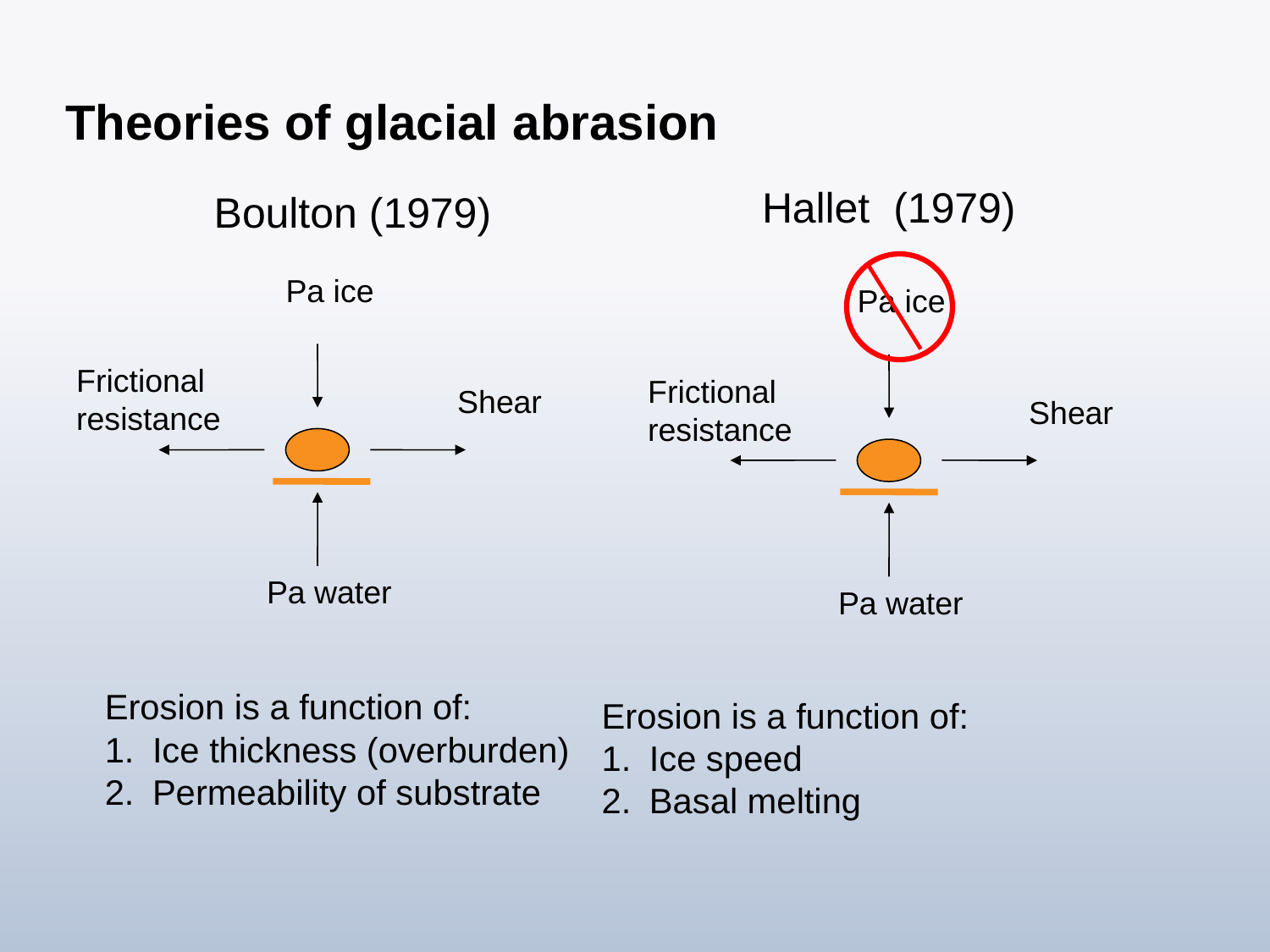

# Theories of glacial abrasion
Hallet  (1979)
Boulton (1979)

Pa ice

Frictional
resistance
Shear

Pa water

Pa ice

Frictional
resistance
Shear

Pa water
Erosion is a function of:
Ice thickness (overburden)
Permeability of substrate

Erosion is a function of:
Ice speed
Basal melting